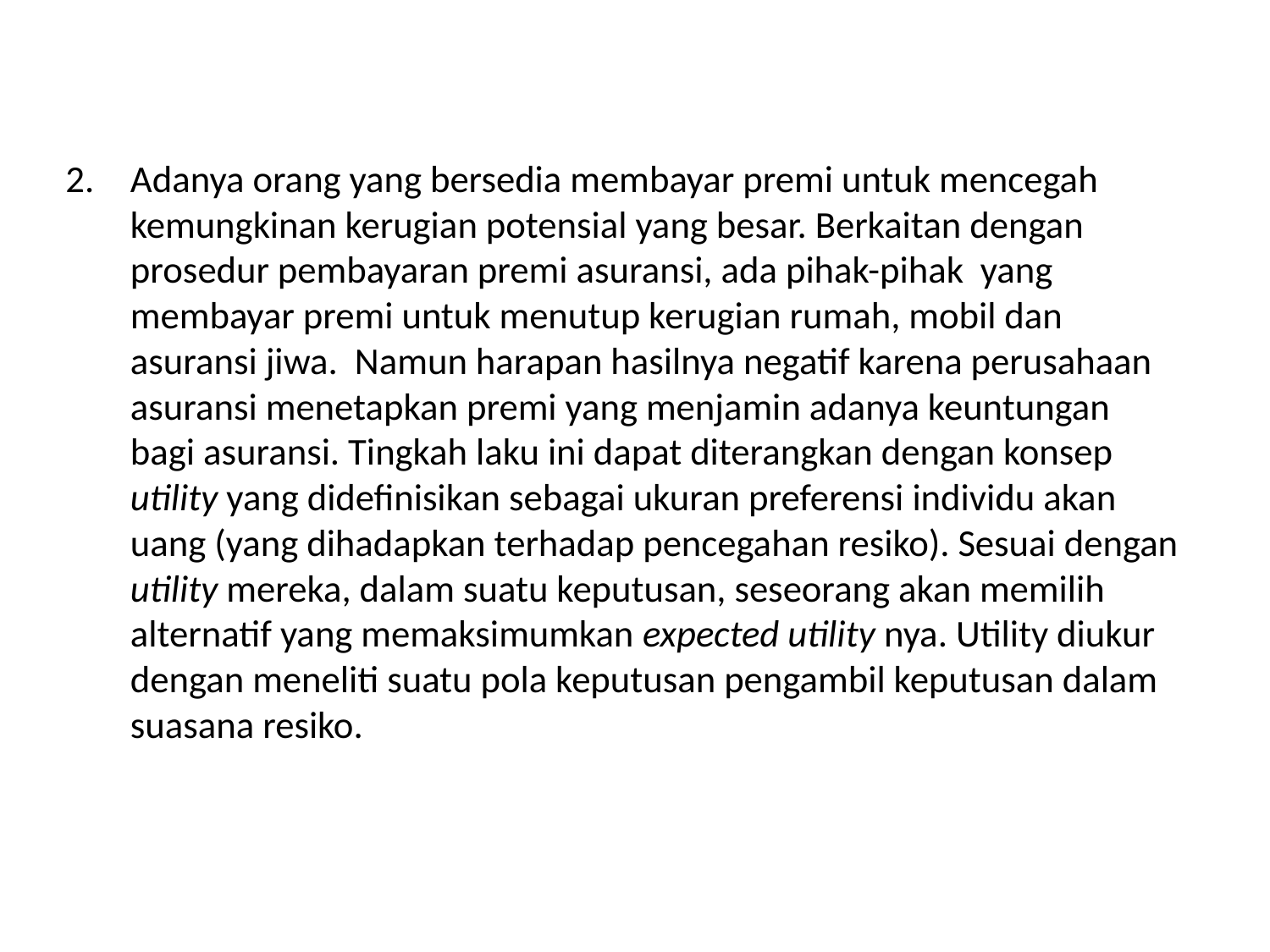

Adanya orang yang bersedia membayar premi untuk mencegah kemungkinan kerugian potensial yang besar. Berkaitan dengan prosedur pembayaran premi asuransi, ada pihak-pihak  yang membayar premi untuk menutup kerugian rumah, mobil dan asuransi jiwa.  Namun harapan hasilnya negatif karena perusahaan asuransi menetapkan premi yang menjamin adanya keuntungan bagi asuransi. Tingkah laku ini dapat diterangkan dengan konsep utility yang didefinisikan sebagai ukuran preferensi individu akan uang (yang dihadapkan terhadap pencegahan resiko). Sesuai dengan utility mereka, dalam suatu keputusan, seseorang akan memilih alternatif yang memaksimumkan expected utility nya. Utility diukur dengan meneliti suatu pola keputusan pengambil keputusan dalam suasana resiko.